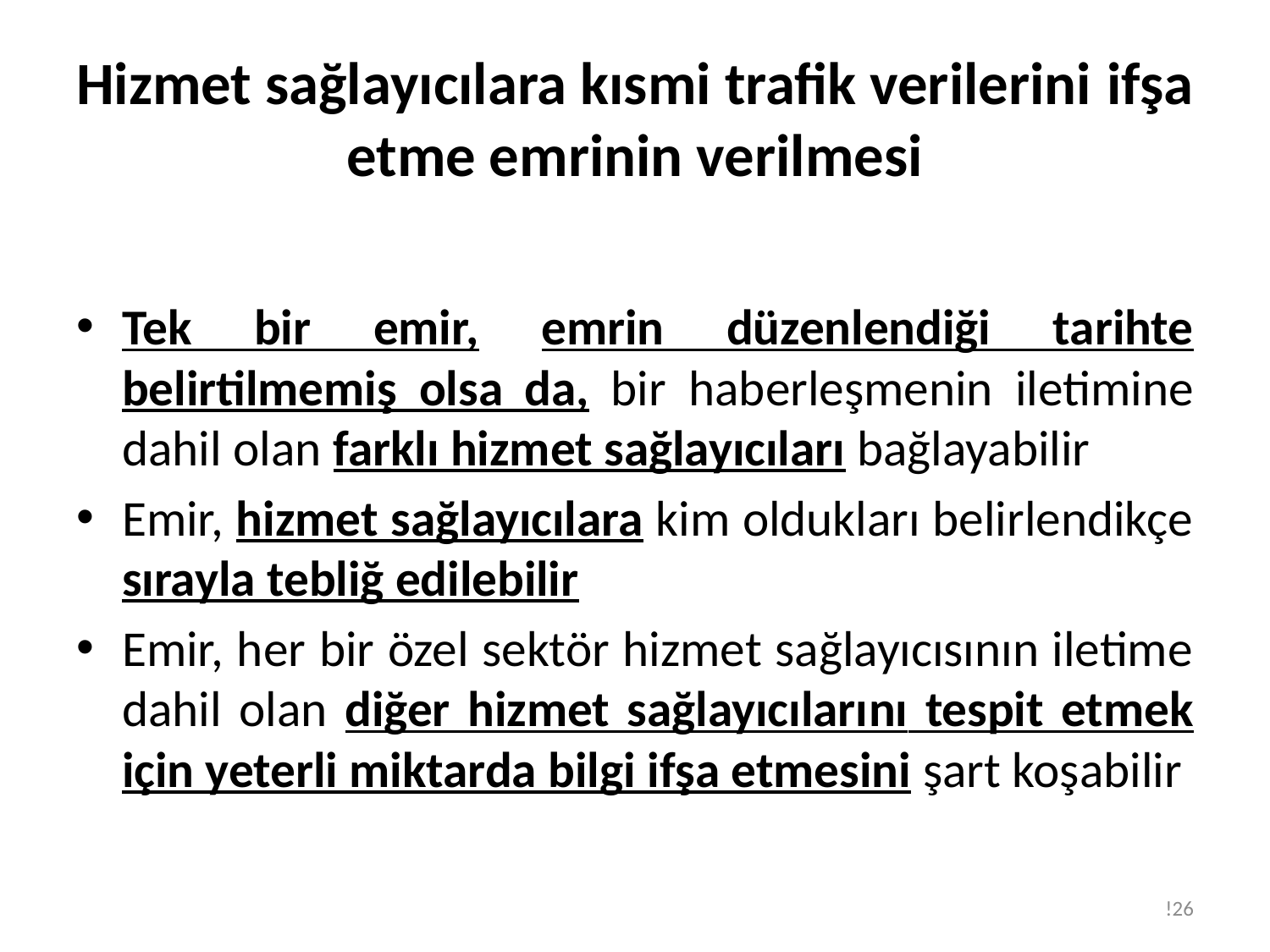

# Hizmet sağlayıcılara kısmi trafik verilerini ifşa etme emrinin verilmesi
Tek bir emir, emrin düzenlendiği tarihte belirtilmemiş olsa da, bir haberleşmenin iletimine dahil olan farklı hizmet sağlayıcıları bağlayabilir
Emir, hizmet sağlayıcılara kim oldukları belirlendikçe sırayla tebliğ edilebilir
Emir, her bir özel sektör hizmet sağlayıcısının iletime dahil olan diğer hizmet sağlayıcılarını tespit etmek için yeterli miktarda bilgi ifşa etmesini şart koşabilir
!26